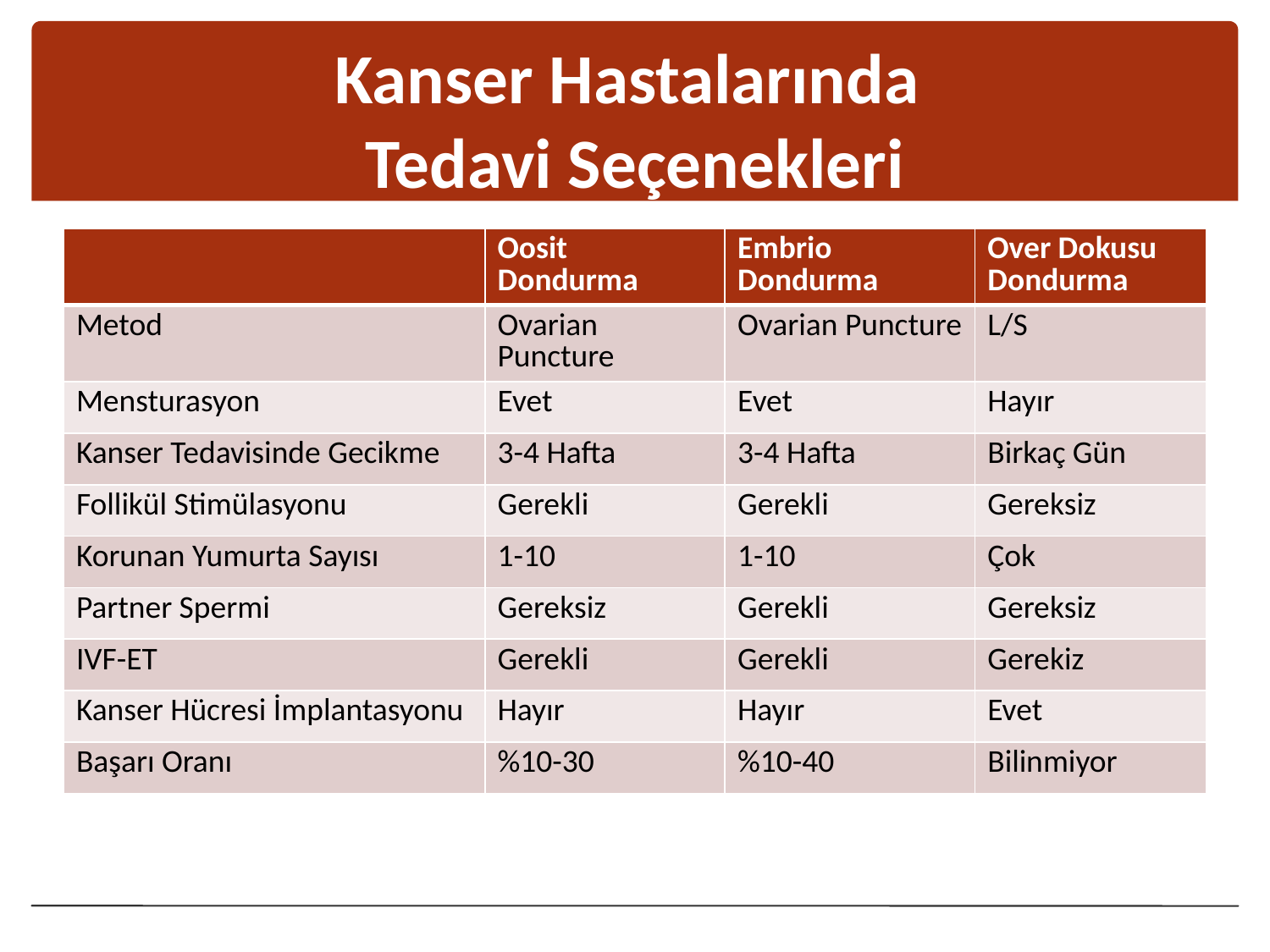

# Kanser Hastalarında Tedavi Seçenekleri
|  | Oosit Dondurma | Embrio Dondurma | Over Dokusu Dondurma |
| --- | --- | --- | --- |
| Metod | Ovarian Puncture | Ovarian Puncture | L/S |
| Mensturasyon | Evet | Evet | Hayır |
| Kanser Tedavisinde Gecikme | 3-4 Hafta | 3-4 Hafta | Birkaç Gün |
| Follikül Stimülasyonu | Gerekli | Gerekli | Gereksiz |
| Korunan Yumurta Sayısı | 1-10 | 1-10 | Çok |
| Partner Spermi | Gereksiz | Gerekli | Gereksiz |
| IVF-ET | Gerekli | Gerekli | Gerekiz |
| Kanser Hücresi İmplantasyonu | Hayır | Hayır | Evet |
| Başarı Oranı | %10-30 | %10-40 | Bilinmiyor |